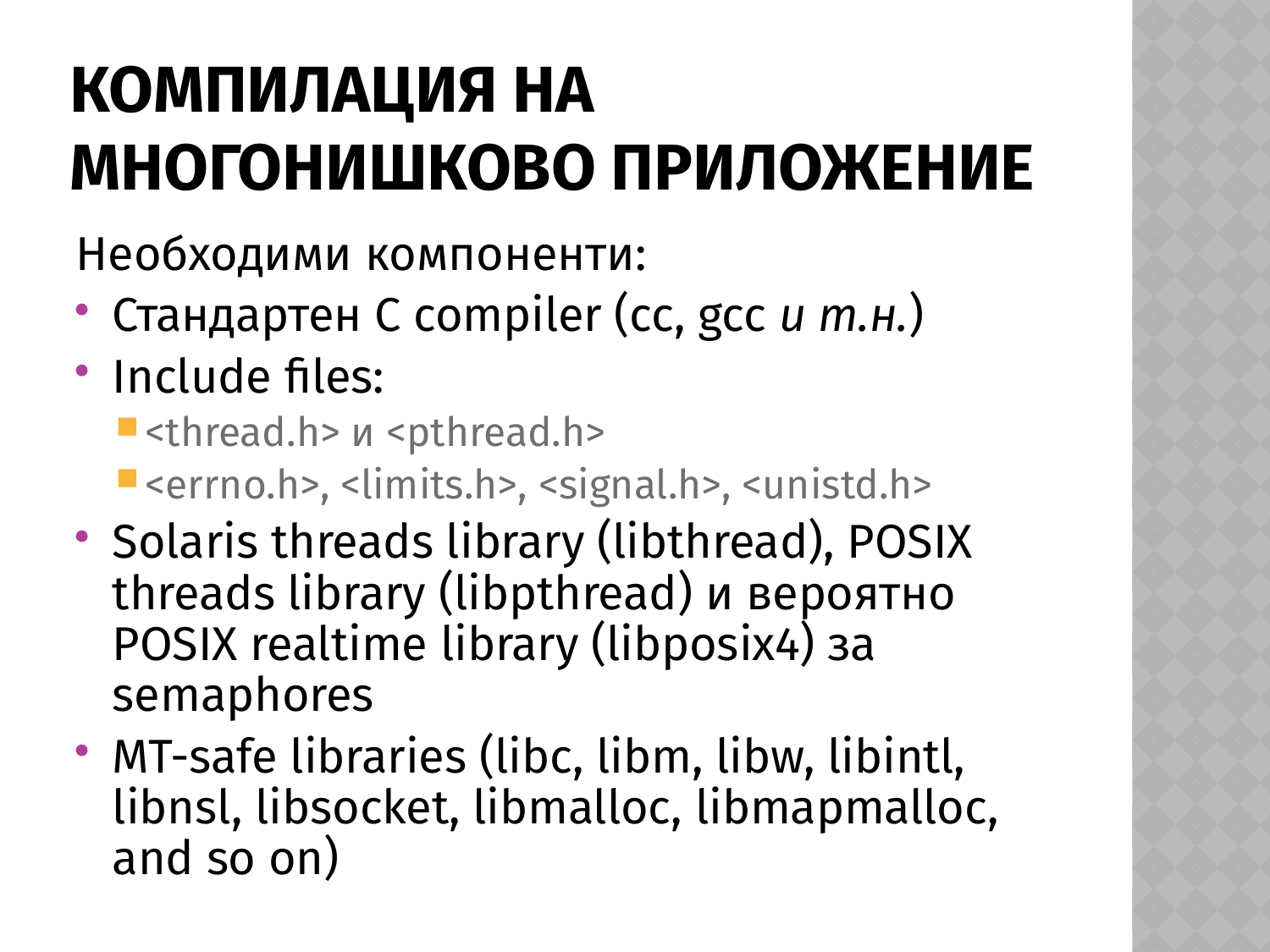

# Компилация на многонишково приложение
Необходими компоненти:
Стандартен C compiler (cc, gcc и т.н.)
Include files:
<thread.h> и <pthread.h>
<errno.h>, <limits.h>, <signal.h>, <unistd.h>
Solaris threads library (libthread), POSIX threads library (libpthread) и вероятно POSIX realtime library (libposix4) за semaphores
MT-safe libraries (libc, libm, libw, libintl, libnsl, libsocket, libmalloc, libmapmalloc, and so on)